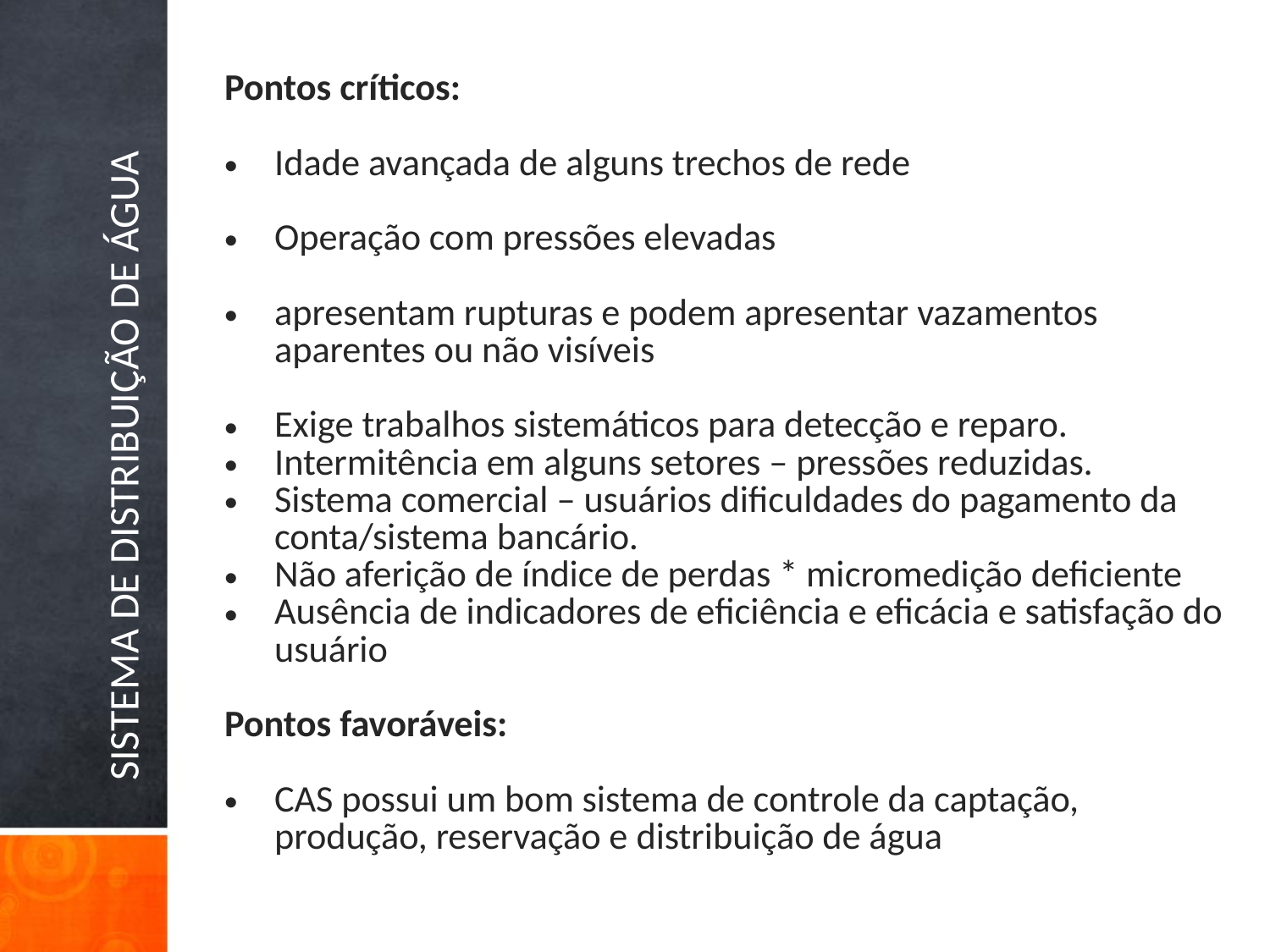

Pontos críticos:

Idade avançada de alguns trechos de rede

Operação com pressões elevadas

apresentam rupturas e podem apresentar vazamentos aparentes ou não visíveis

Exige trabalhos sistemáticos para detecção e reparo.
Intermitência em alguns setores – pressões reduzidas.
Sistema comercial – usuários dificuldades do pagamento da conta/sistema bancário.
Não aferição de índice de perdas * micromedição deficiente
Ausência de indicadores de eficiência e eficácia e satisfação do usuário

Pontos favoráveis:

CAS possui um bom sistema de controle da captação, produção, reservação e distribuição de água
SISTEMA DE DISTRIBUIÇÃO DE ÁGUA